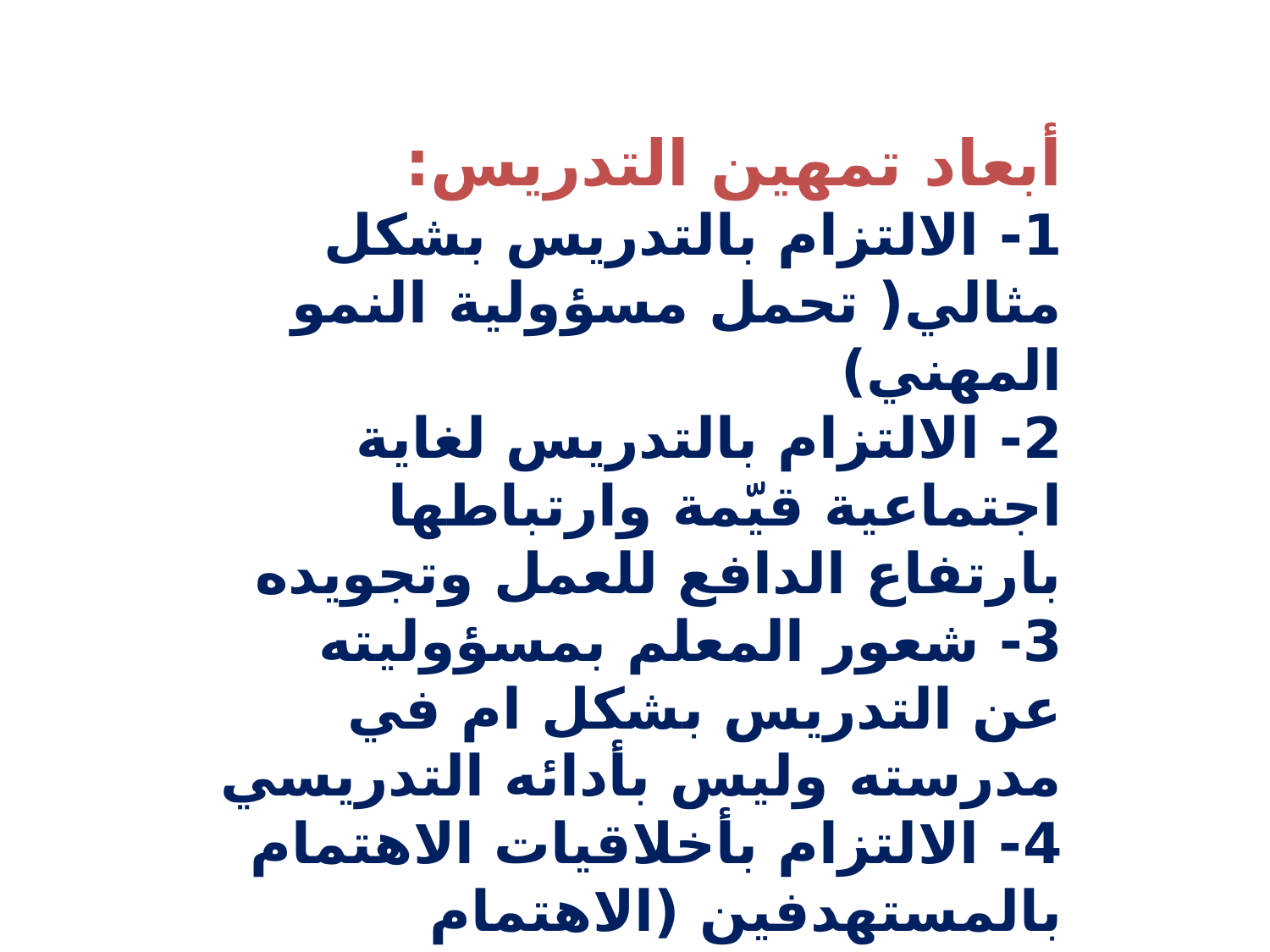

أبعاد تمهين التدريس:
1- الالتزام بالتدريس بشكل مثالي( تحمل مسؤولية النمو المهني)
2- الالتزام بالتدريس لغاية اجتماعية قيّمة وارتباطها بارتفاع الدافع للعمل وتجويده
3- شعور المعلم بمسؤوليته عن التدريس بشكل ام في مدرسته وليس بأدائه التدريسي
4- الالتزام بأخلاقيات الاهتمام بالمستهدفين (الاهتمام بالانسان بشكل متكامل)